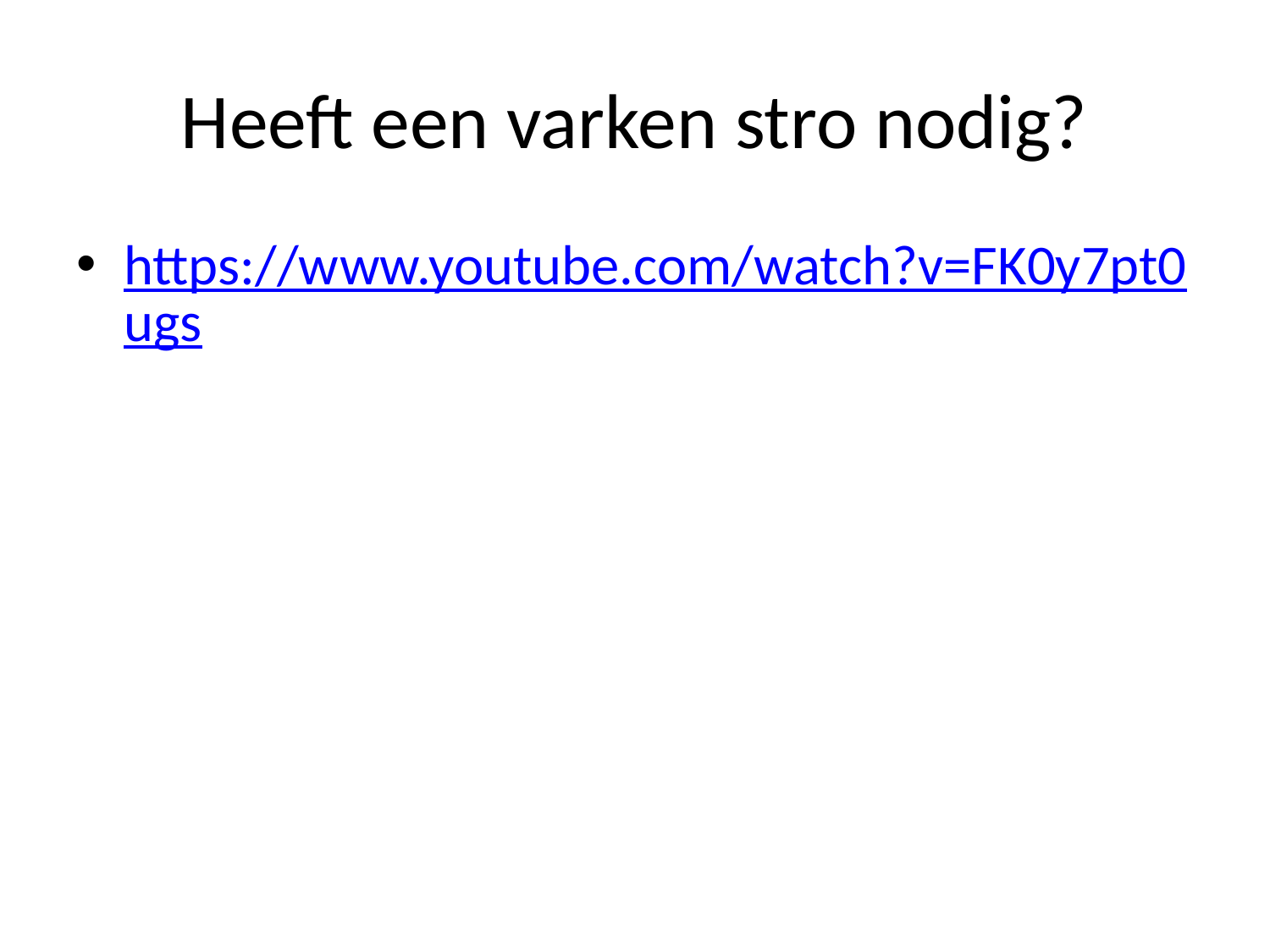

# Heeft een varken stro nodig?
https://www.youtube.com/watch?v=FK0y7pt0ugs